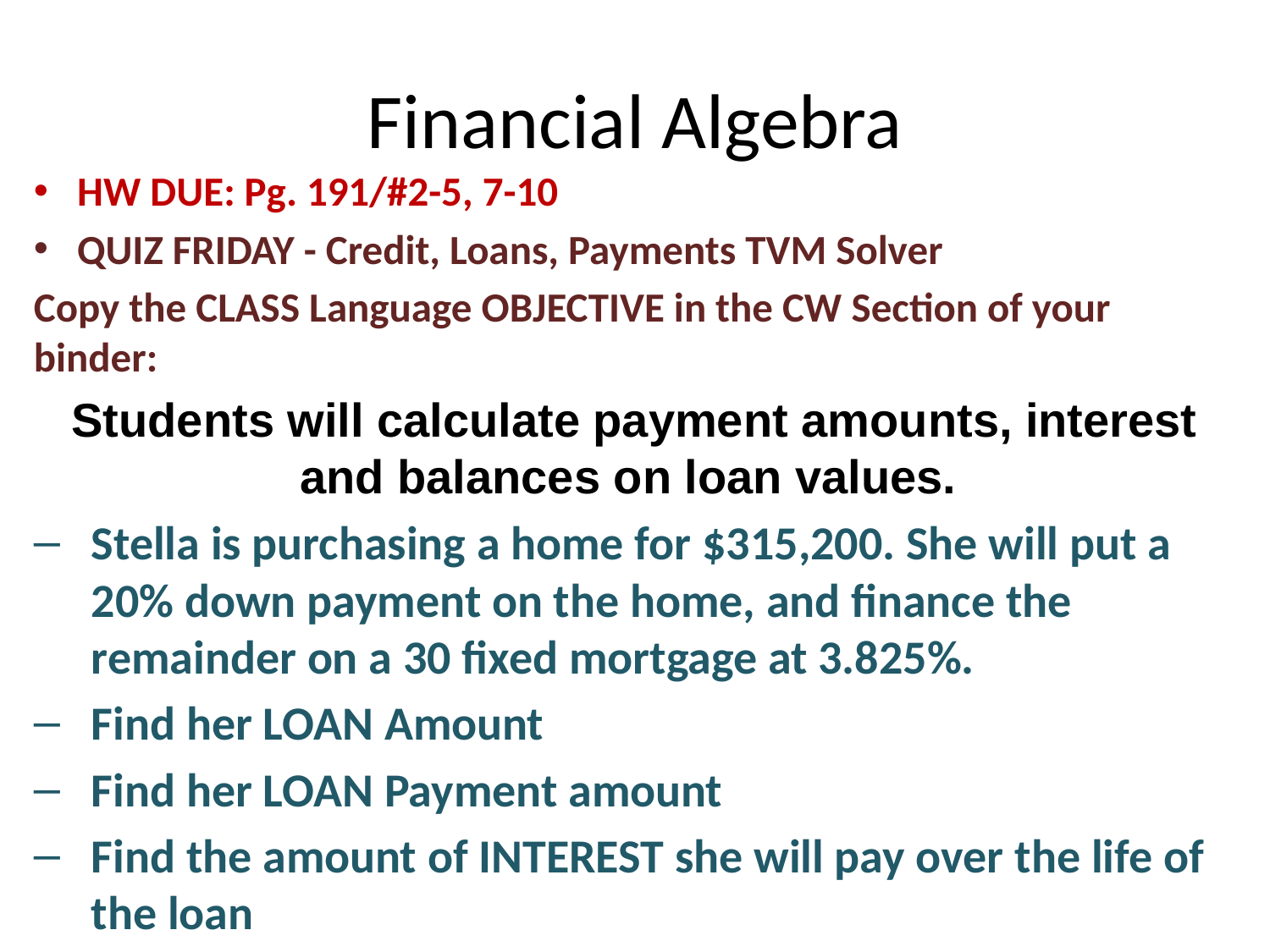

# Financial Algebra
HW DUE: Pg. 191/#2-5, 7-10
QUIZ FRIDAY - Credit, Loans, Payments TVM Solver
Copy the CLASS Language OBJECTIVE in the CW Section of your binder:
Students will calculate payment amounts, interest and balances on loan values.
Stella is purchasing a home for $315,200. She will put a 20% down payment on the home, and finance the remainder on a 30 fixed mortgage at 3.825%.
Find her LOAN Amount
Find her LOAN Payment amount
Find the amount of INTEREST she will pay over the life of the loan